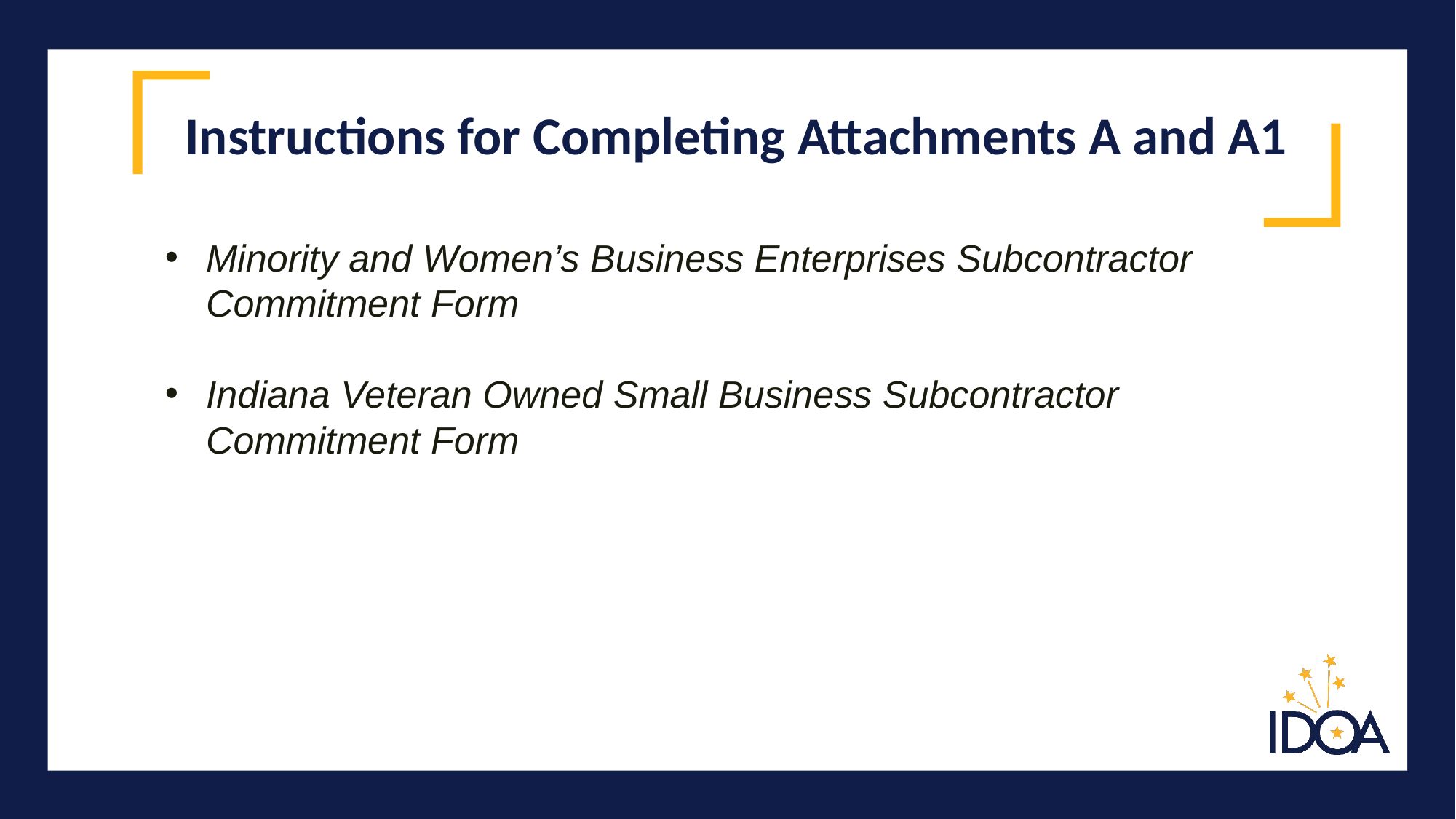

# Instructions for Completing Attachments A and A1

Minority and Women’s Business Enterprises Subcontractor Commitment Form

Indiana Veteran Owned Small Business Subcontractor Commitment Form